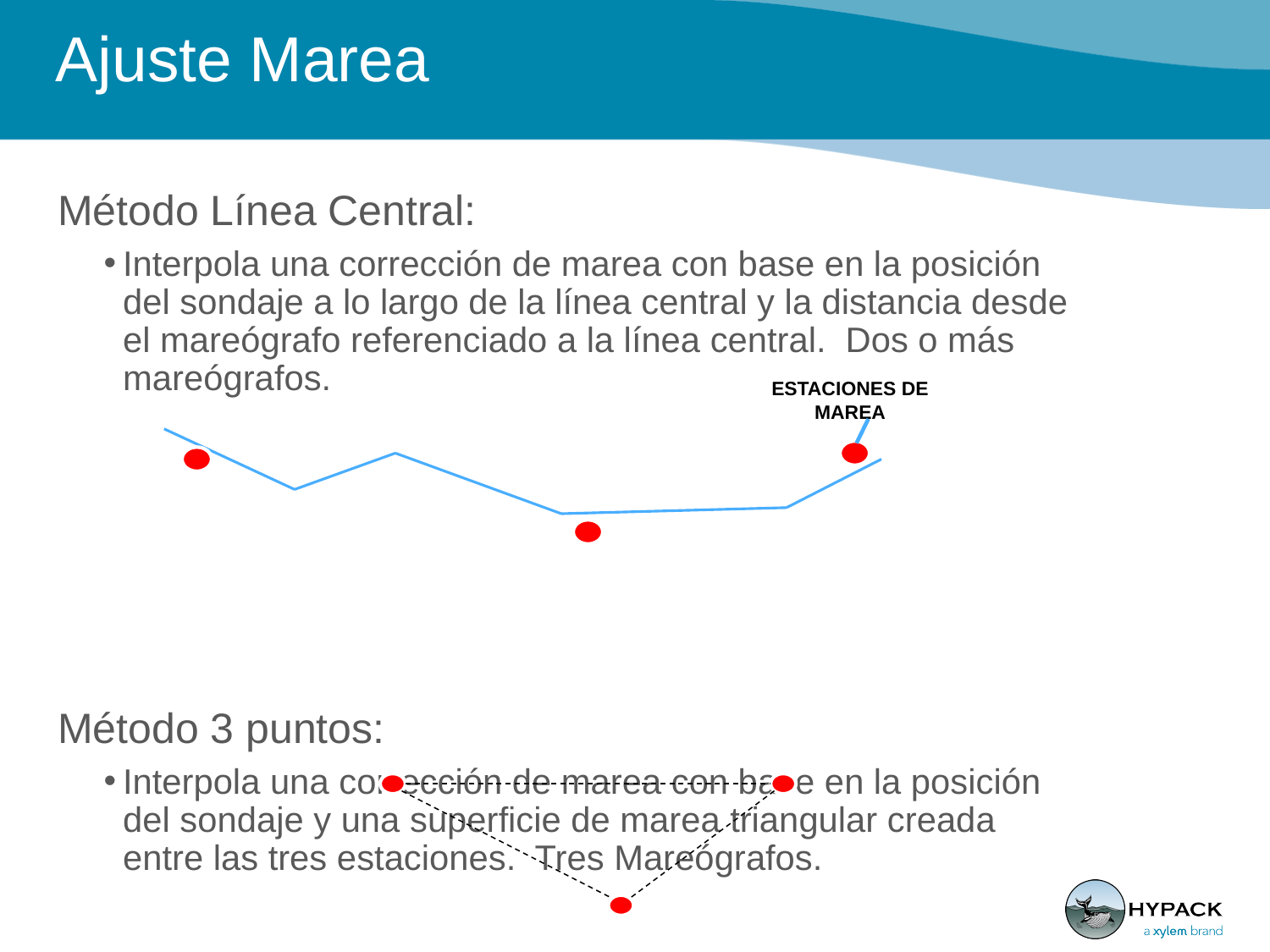

# Ajuste Marea
  Método Línea Central:
Interpola una corrección de marea con base en la posición del sondaje a lo largo de la línea central y la distancia desde el mareógrafo referenciado a la línea central.  Dos o más mareógrafos.

  Método 3 puntos:
Interpola una corrección de marea con base en la posición del sondaje y una superficie de marea triangular creada entre las tres estaciones.  Tres Mareógrafos.
ESTACIONES DE MAREA